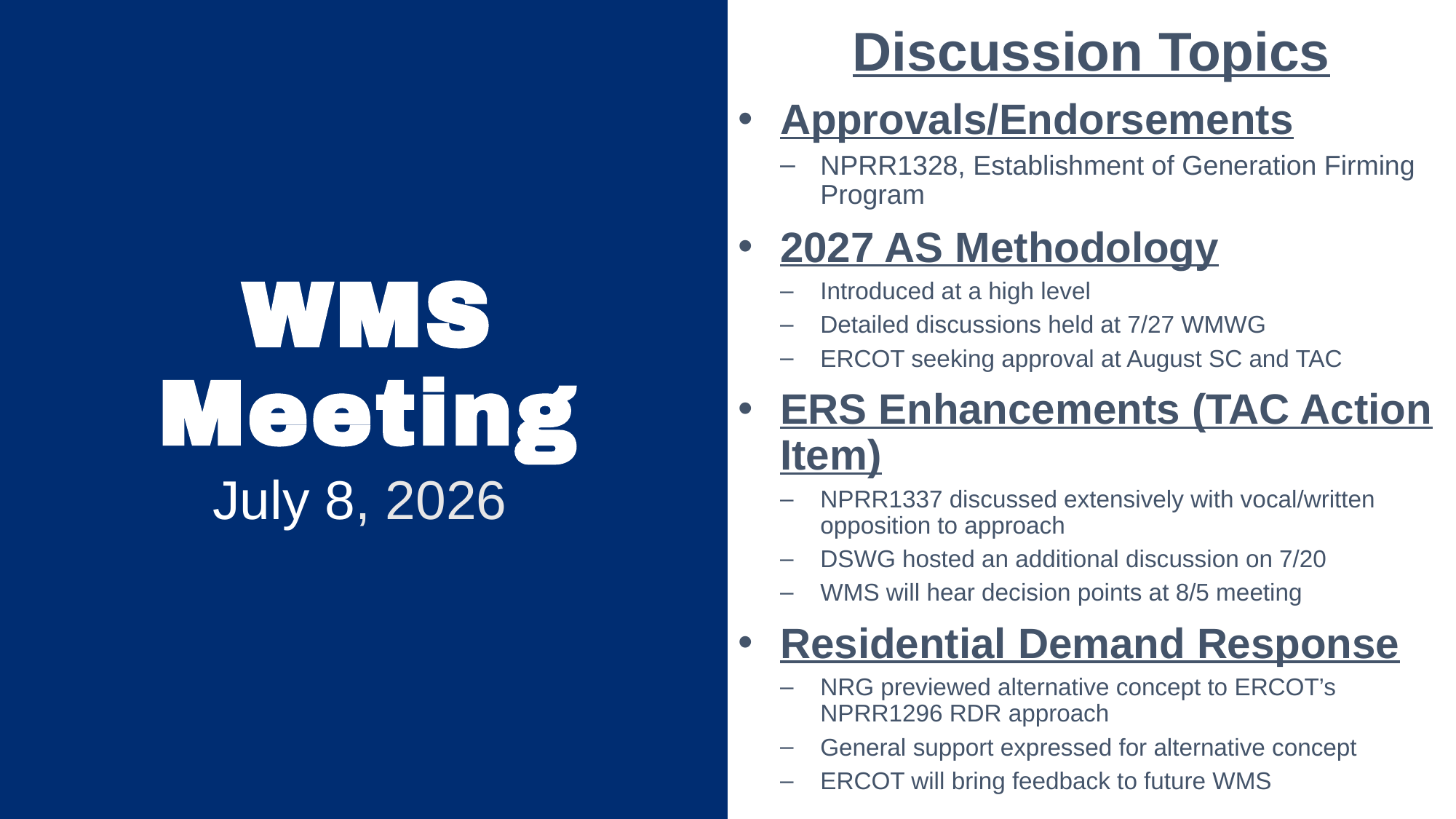

Discussion Topics
Approvals/Endorsements
NPRR1328, Establishment of Generation Firming Program
2027 AS Methodology
Introduced at a high level
Detailed discussions held at 7/27 WMWG
ERCOT seeking approval at August SC and TAC
ERS Enhancements (TAC Action Item)
NPRR1337 discussed extensively with vocal/written opposition to approach
DSWG hosted an additional discussion on 7/20
WMS will hear decision points at 8/5 meeting
Residential Demand Response
NRG previewed alternative concept to ERCOT’s NPRR1296 RDR approach
General support expressed for alternative concept
ERCOT will bring feedback to future WMS

# WMS Meeting
July 8, 2026